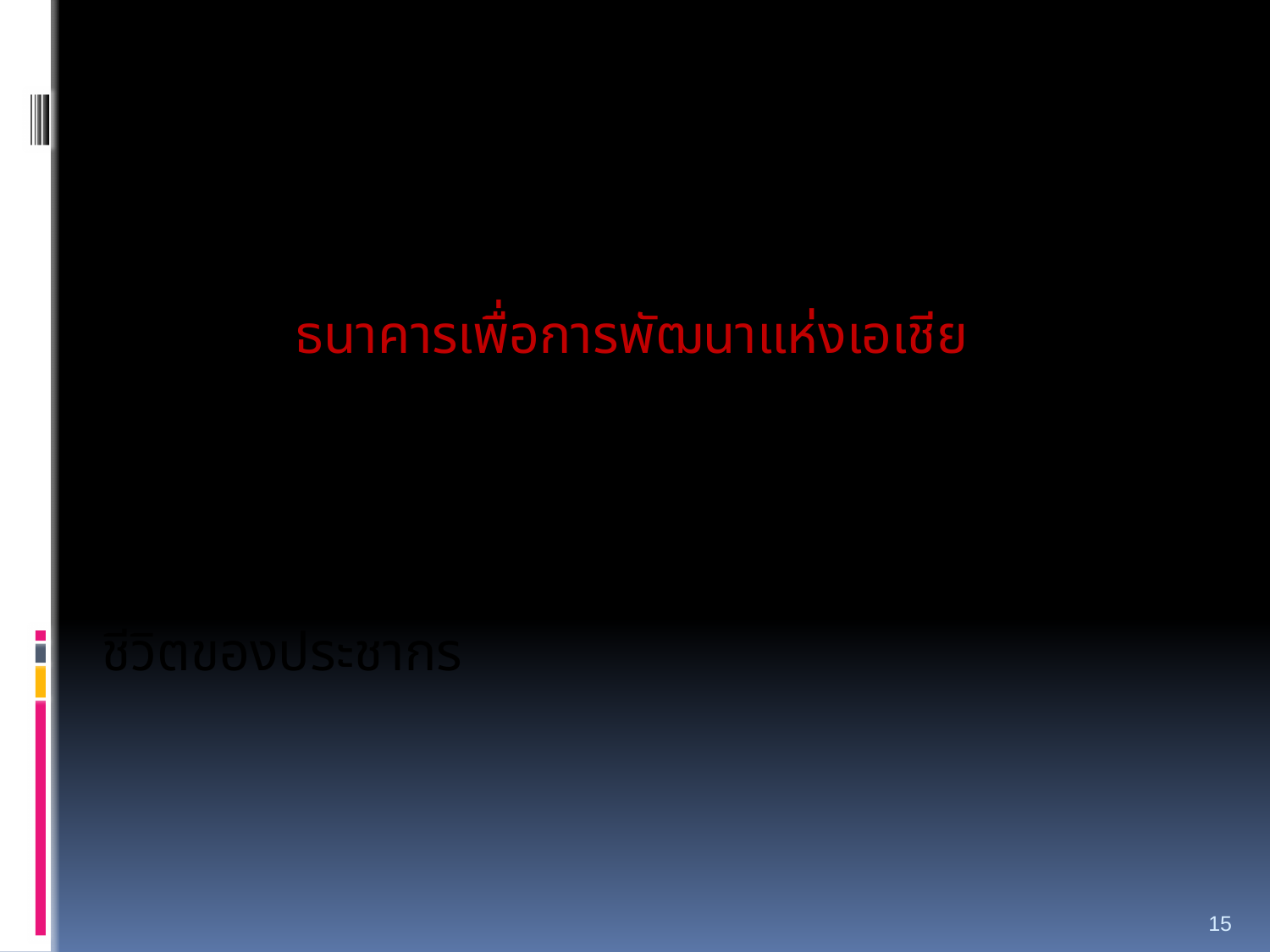

“ประเทศกำลังพัฒนา” ดำเนินไปสู่การพัฒนาอุตสาหกรรมในเครือข่ายทุนนิยมโลก

ปี 1997  ธนาคารเพื่อการพัฒนาแห่งเอเชีย รายงานว่า
เอเชียใต้และเอเชียตะวันออกเฉียงใต้ อุตสาหกรรมและเศรษฐกิจเติบโตเร็ว
ตามการกำหนดของมหาอำนาจ  ส่งผลต่อวิถีการดำรงชีวิตของประชากร
15